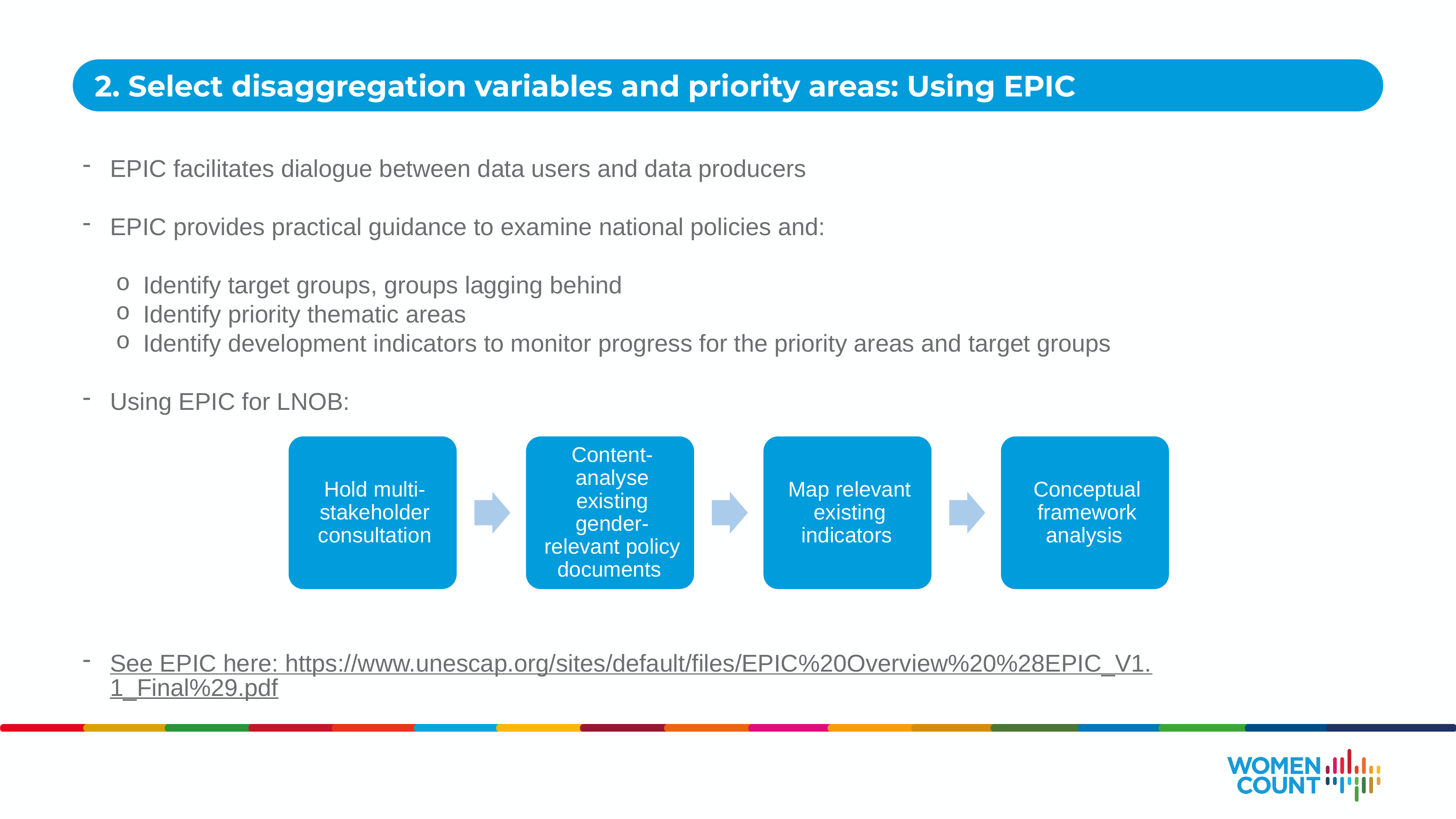

2. Select disaggregation variables and priority areas: Using EPIC
EPIC facilitates dialogue between data users and data producers

EPIC provides practical guidance to examine national policies and:

Identify target groups, groups lagging behind
Identify priority thematic areas
Identify development indicators to monitor progress for the priority areas and target groups

Using EPIC for LNOB:

See EPIC here: https://www.unescap.org/sites/default/files/EPIC%20Overview%20%28EPIC_V1.1_Final%29.pdf

Hold multi-stakeholder consultation

Content-analyse existing gender-relevant policy documents

Map relevant existing indicators

Conceptual framework analysis